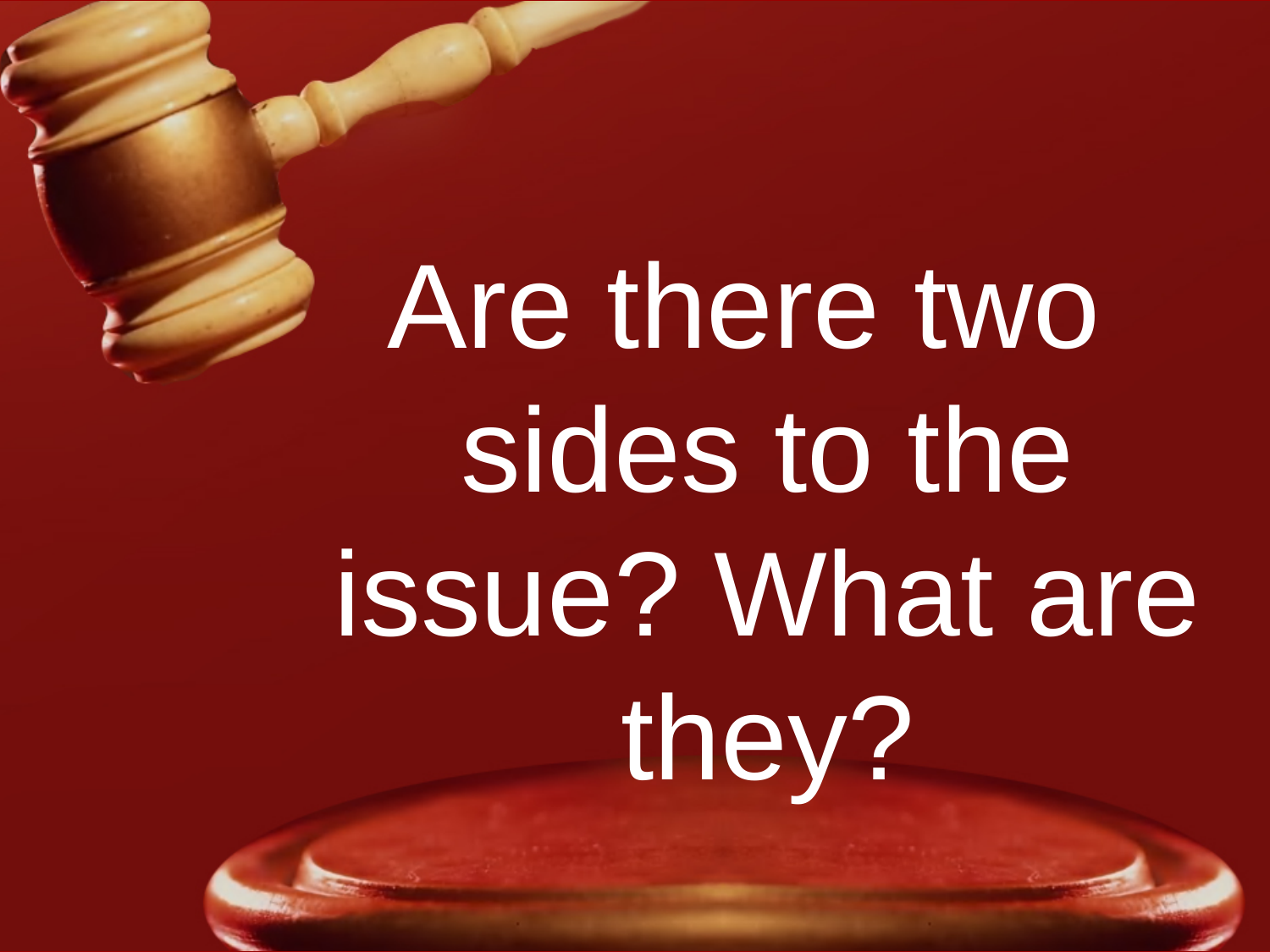

Are there two sides to the issue? What are they?